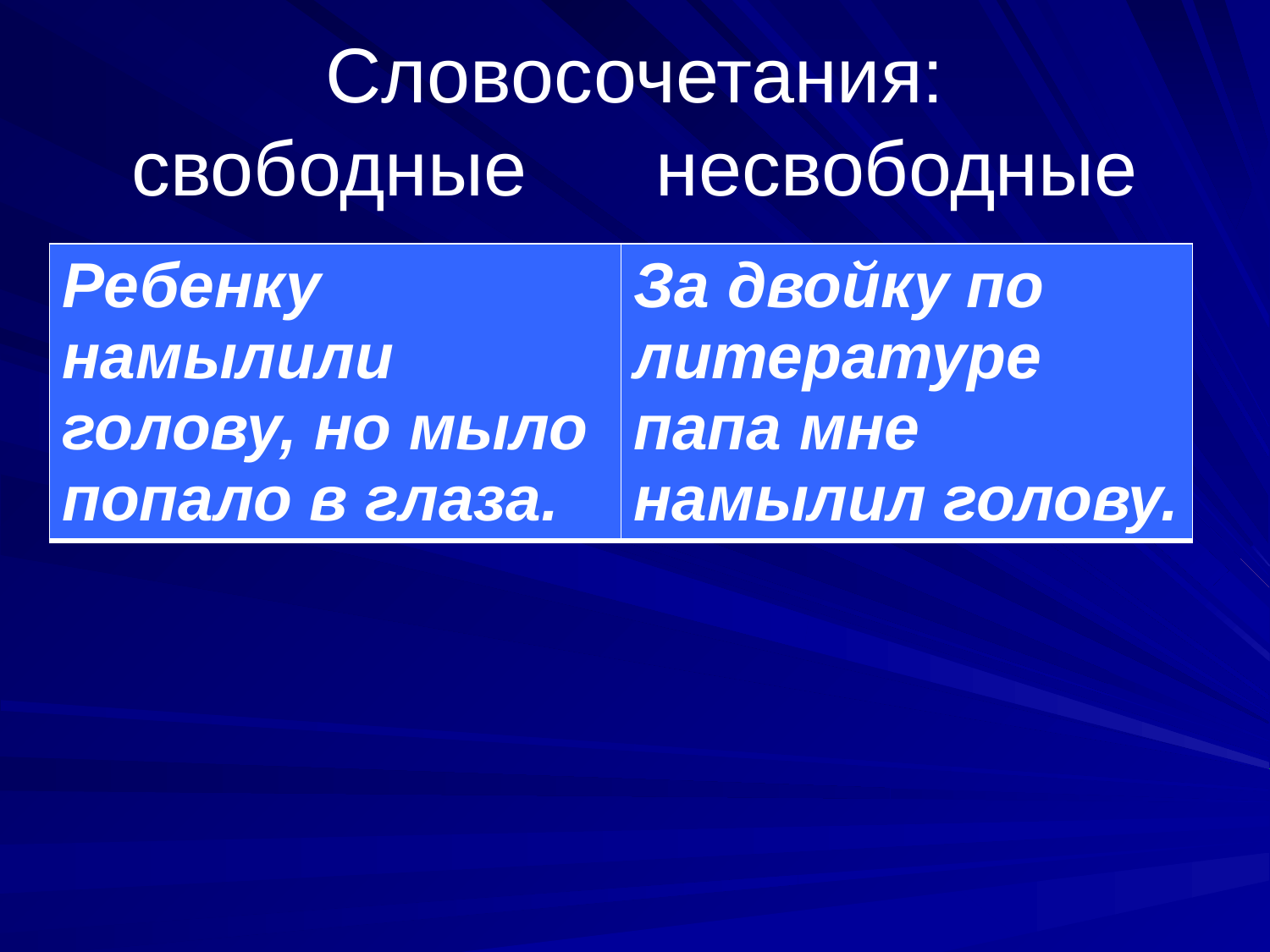

# Словосочетания: свободные      несвободные
| Ребенку намылили голову, но мыло попало в глаза. | За двойку по литературе папа мне намылил голову. |
| --- | --- |